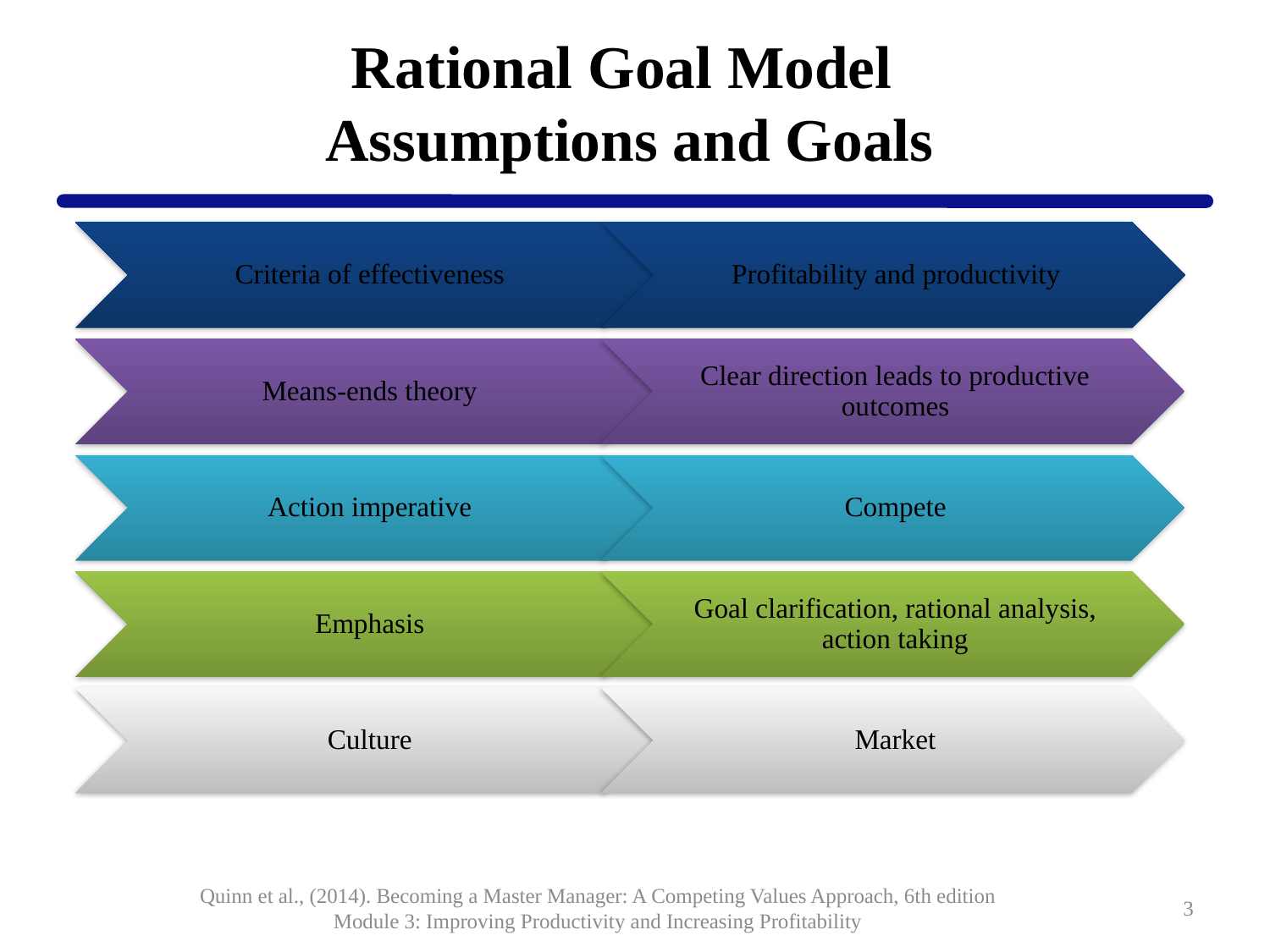

# Rational Goal Model Assumptions and Goals
Criteria of effectiveness
Profitability and productivity
Means-ends theory
Clear direction leads to productive outcomes
Action imperative
Compete
Emphasis
Goal clarification, rational analysis, action taking
Culture
Market
Quinn et al., (2014). Becoming a Master Manager: A Competing Values Approach, 6th edition Module 3: Improving Productivity and Increasing Profitability
3